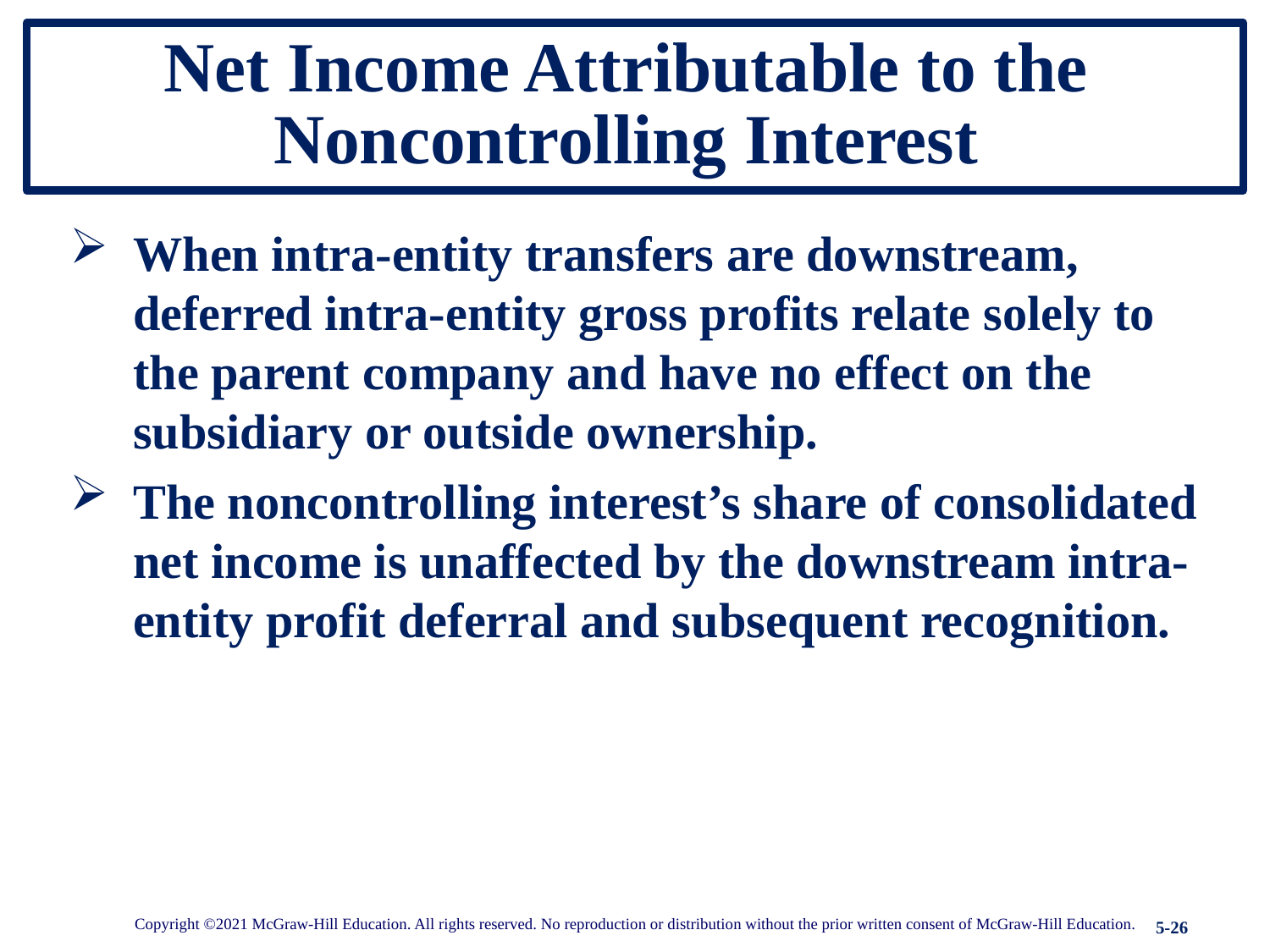

# Net Income Attributable to the Noncontrolling Interest
When intra-entity transfers are downstream, deferred intra-entity gross profits relate solely to the parent company and have no effect on the subsidiary or outside ownership.
The noncontrolling interest’s share of consolidated net income is unaffected by the downstream intra-entity profit deferral and subsequent recognition.
Copyright ©2021 McGraw-Hill Education. All rights reserved. No reproduction or distribution without the prior written consent of McGraw-Hill Education.
5-26